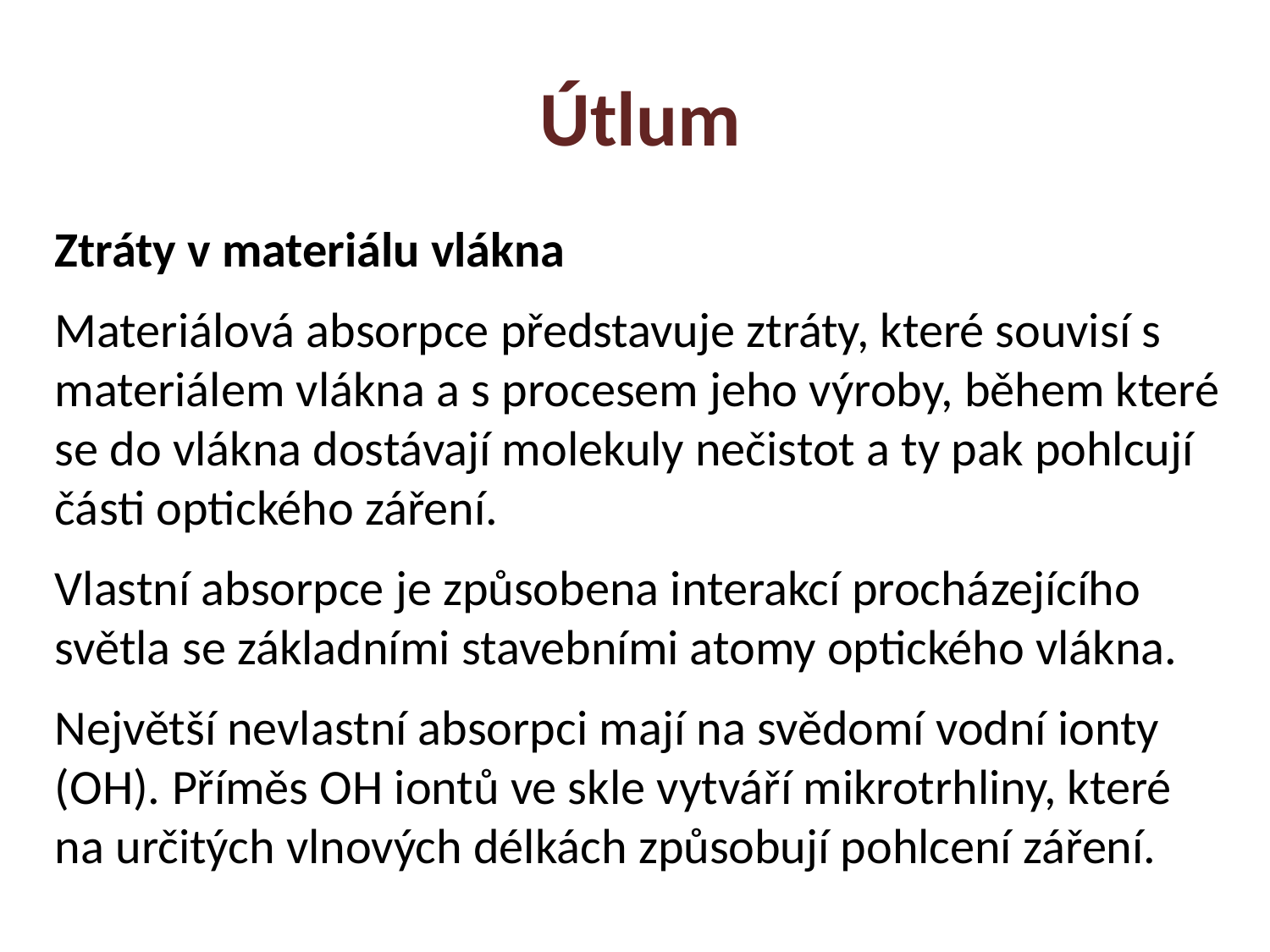

Útlum
Ztráty v materiálu vlákna
Materiálová absorpce představuje ztráty, které souvisí s materiálem vlákna a s procesem jeho výroby, během které se do vlákna dostávají molekuly nečistot a ty pak pohlcují části optického záření.
Vlastní absorpce je způsobena interakcí procházejícího světla se základními stavebními atomy optického vlákna.
Největší nevlastní absorpci mají na svědomí vodní ionty (OH). Příměs OH iontů ve skle vytváří mikrotrhliny, které na určitých vlnových délkách způsobují pohlcení záření.